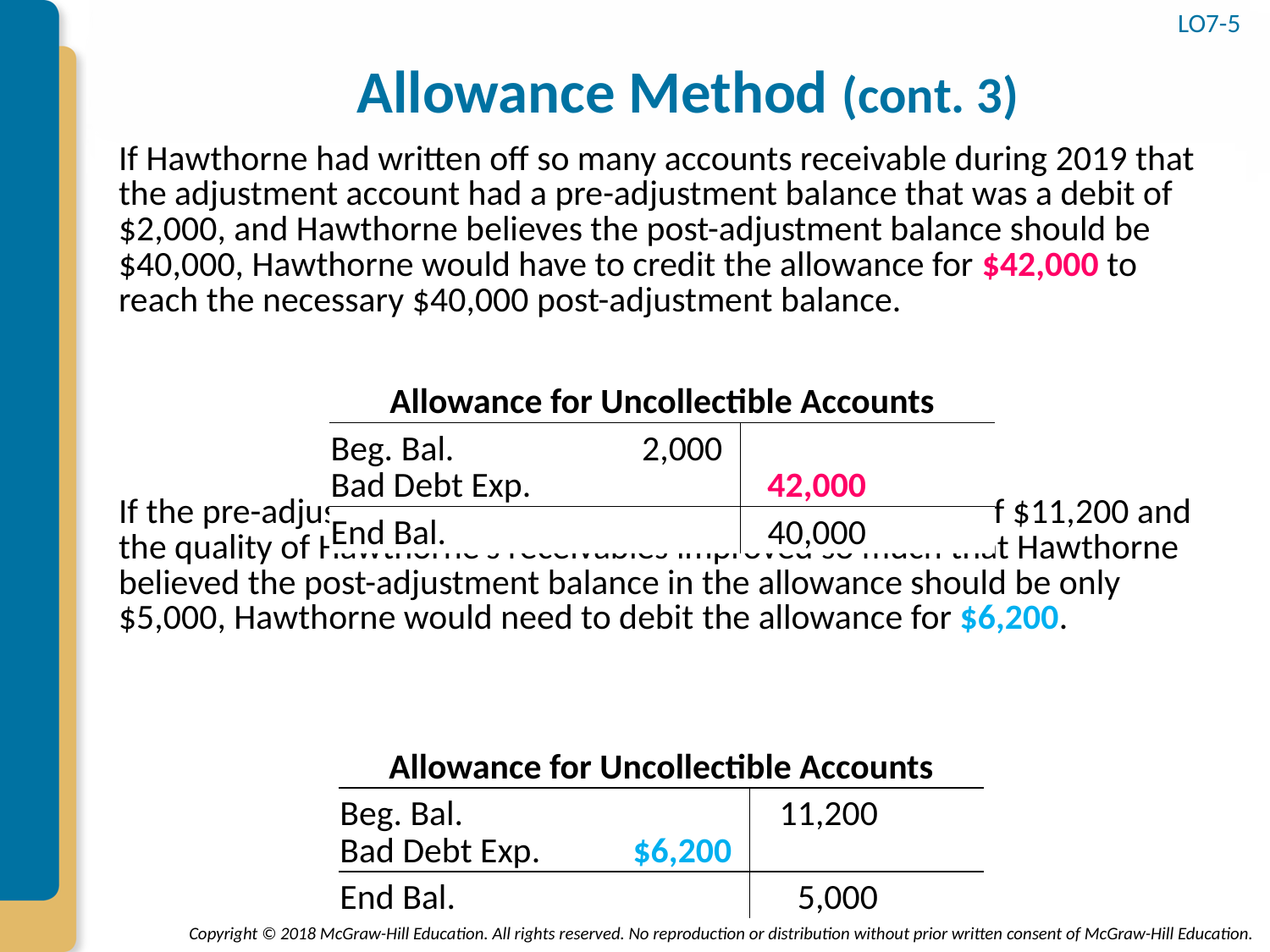

LO7-5
# Allowance Method (cont. 3)
If Hawthorne had written off so many accounts receivable during 2019 that the adjustment account had a pre-adjustment balance that was a debit of $2,000, and Hawthorne believes the post-adjustment balance should be $40,000, Hawthorne would have to credit the allowance for $42,000 to reach the necessary $40,000 post-adjustment balance.

If the pre-adjustment balance in the allowance was a credit of $11,200 and the quality of Hawthorne’s receivables improved so much that Hawthorne believed the post-adjustment balance in the allowance should be only $5,000, Hawthorne would need to debit the allowance for $6,200.
| Allowance for Uncollectible Accounts |  |  |  |  |  |
| --- | --- | --- | --- | --- | --- |
| Beg. Bal. |  | 2,000 |  |  |  |
| Bad Debt Exp. |  |  |  | 42,000 |  |
| End Bal. |  |  |  | 40,000 |  |
| Allowance for Uncollectible Accounts |  |  |  |  |  |
| --- | --- | --- | --- | --- | --- |
| Beg. Bal. |  |  |  | 11,200 |  |
| Bad Debt Exp. |  | $6,200 |  |  |  |
| End Bal. |  |  |  | 5,000 |  |